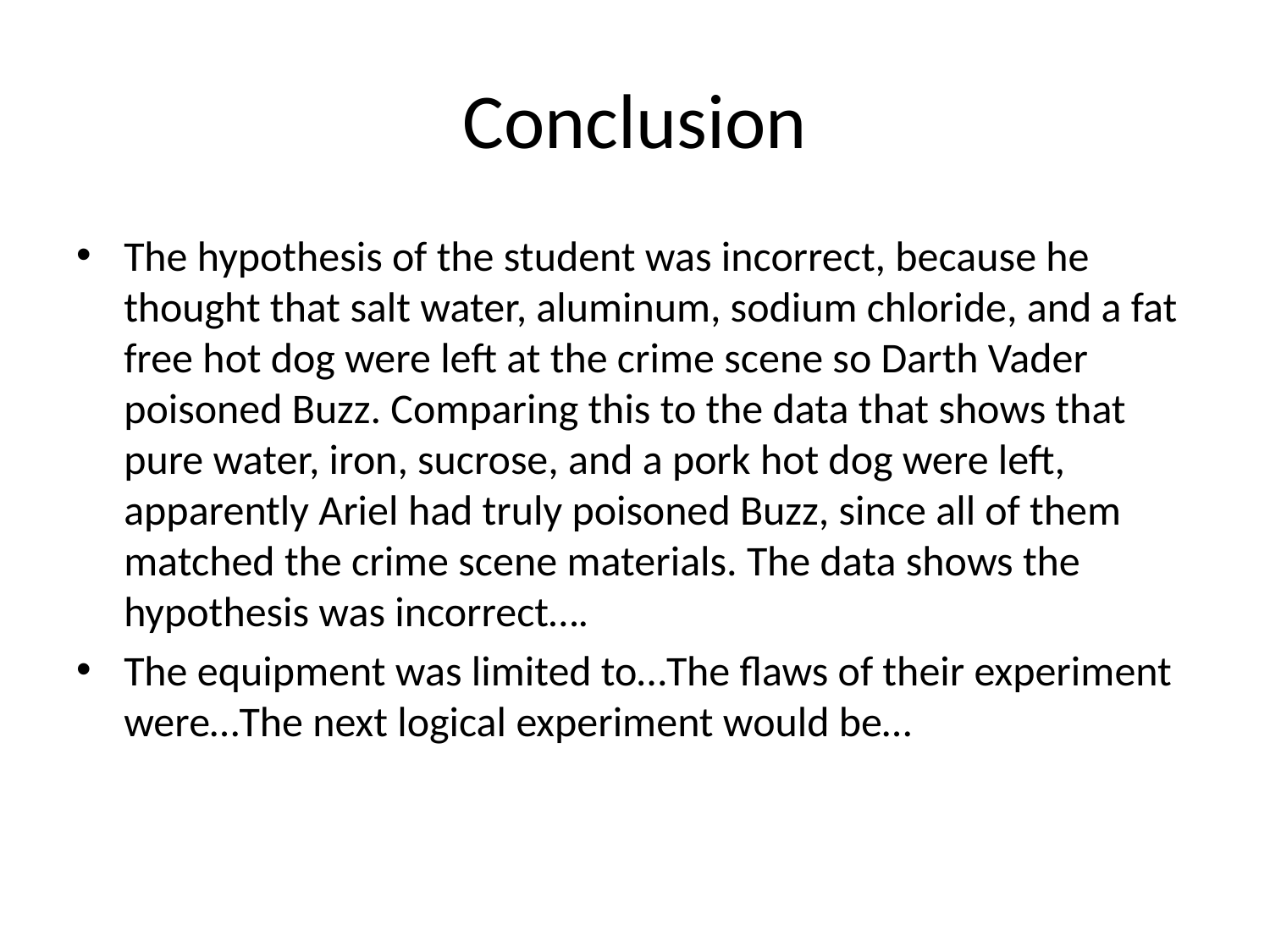

# Conclusion
The hypothesis of the student was incorrect, because he thought that salt water, aluminum, sodium chloride, and a fat free hot dog were left at the crime scene so Darth Vader poisoned Buzz. Comparing this to the data that shows that pure water, iron, sucrose, and a pork hot dog were left, apparently Ariel had truly poisoned Buzz, since all of them matched the crime scene materials. The data shows the hypothesis was incorrect….
The equipment was limited to…The flaws of their experiment were…The next logical experiment would be…